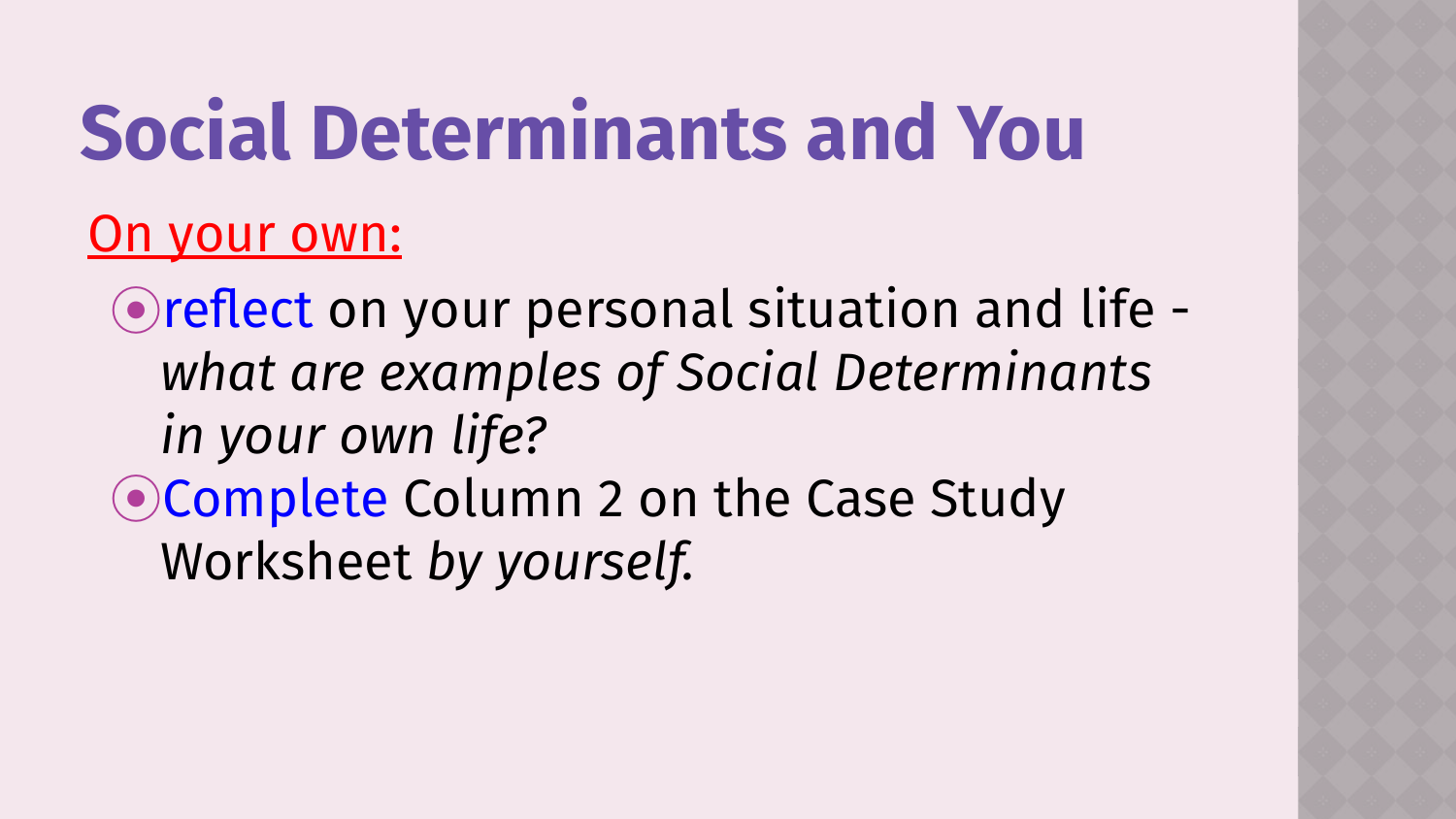

# Social Determinants and You
On your own:
reflect on your personal situation and life - what are examples of Social Determinants in your own life?
Complete Column 2 on the Case Study Worksheet by yourself.